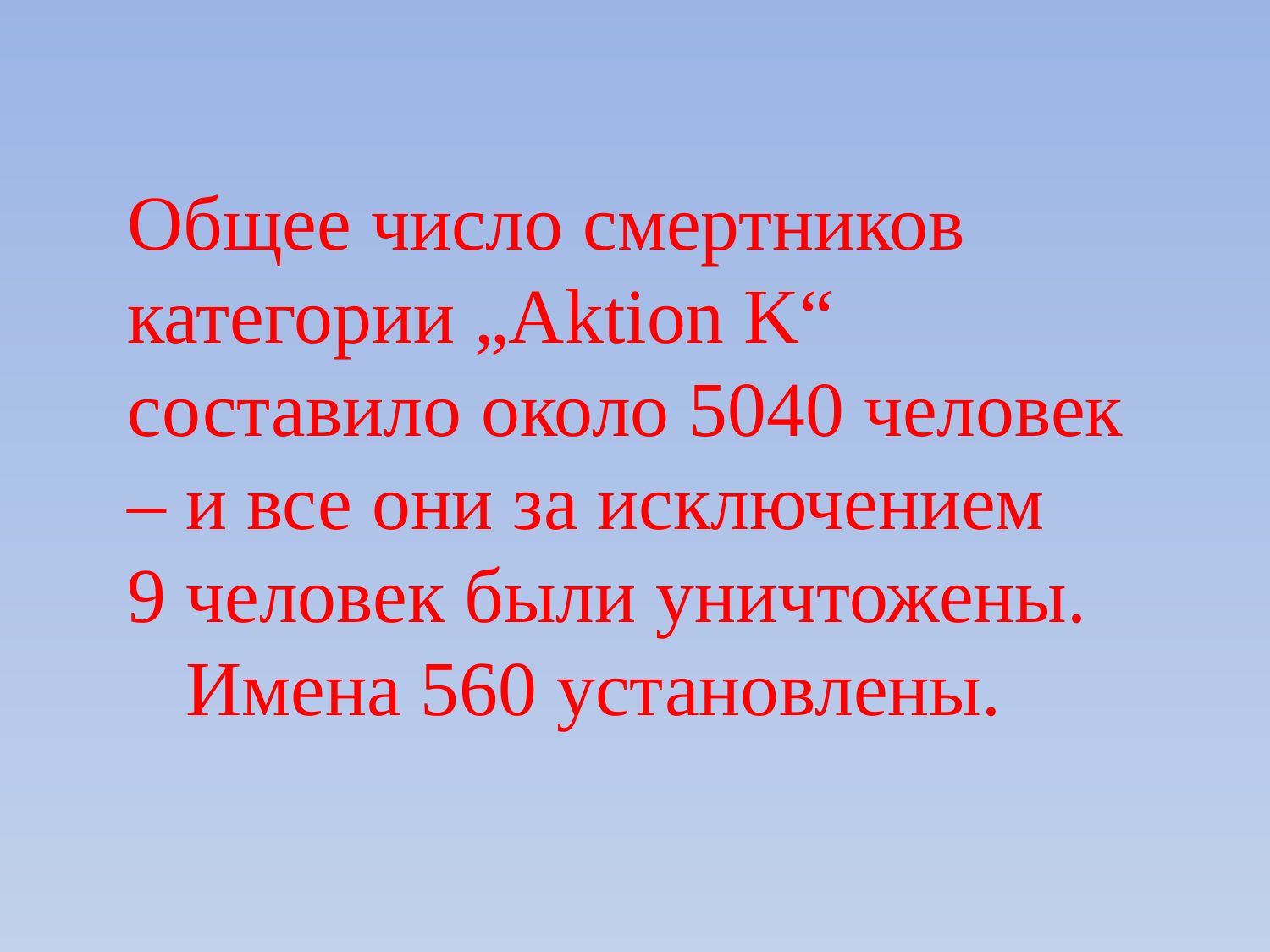

Общее число смертников категории „Aktion K“ составило около 5040 человек – и все они за исключением
9 человек были уничтожены.
   Имена 560 установлены.